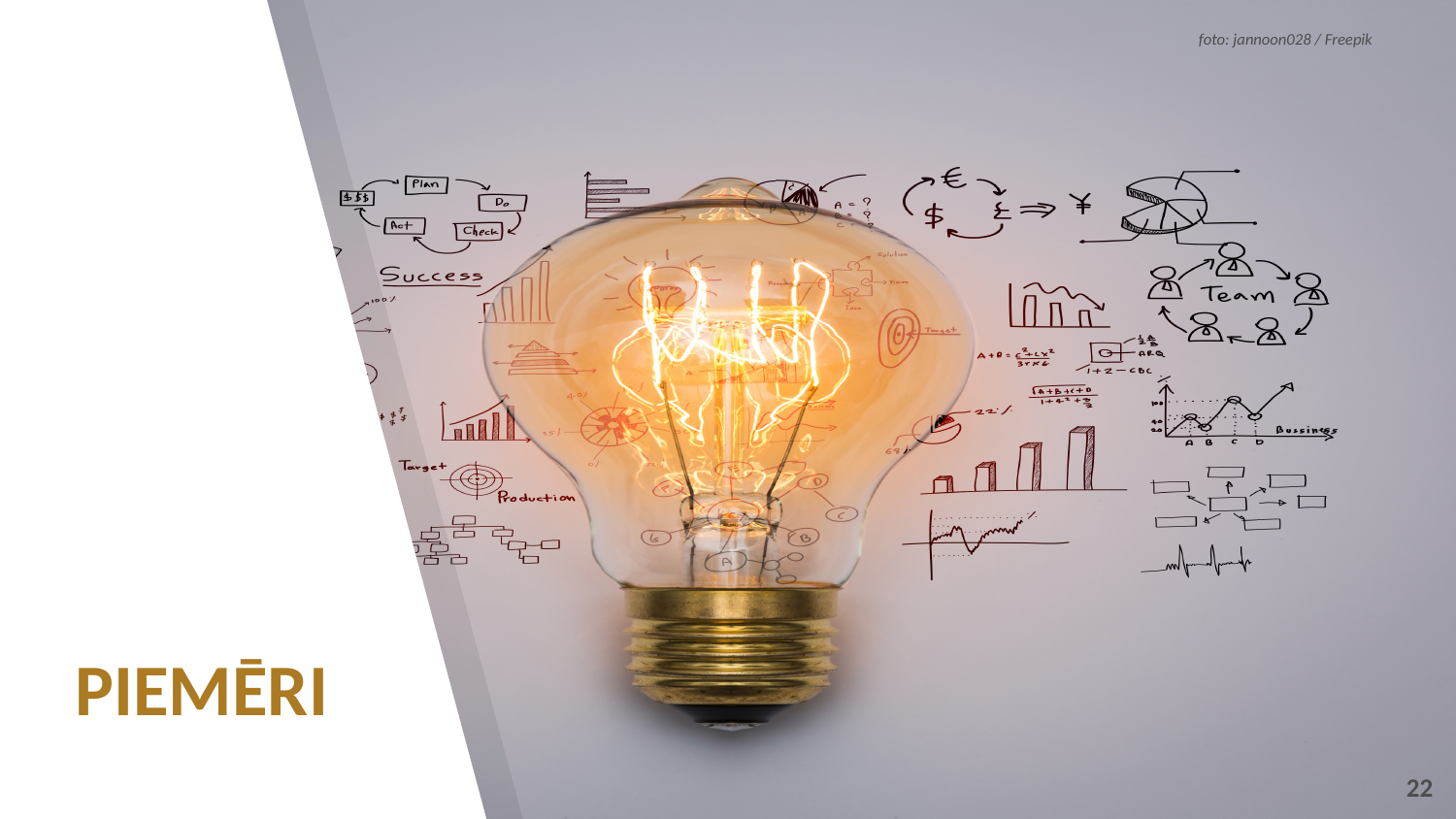

foto: jannoon028 / Freepik
# PIEMĒRI
22